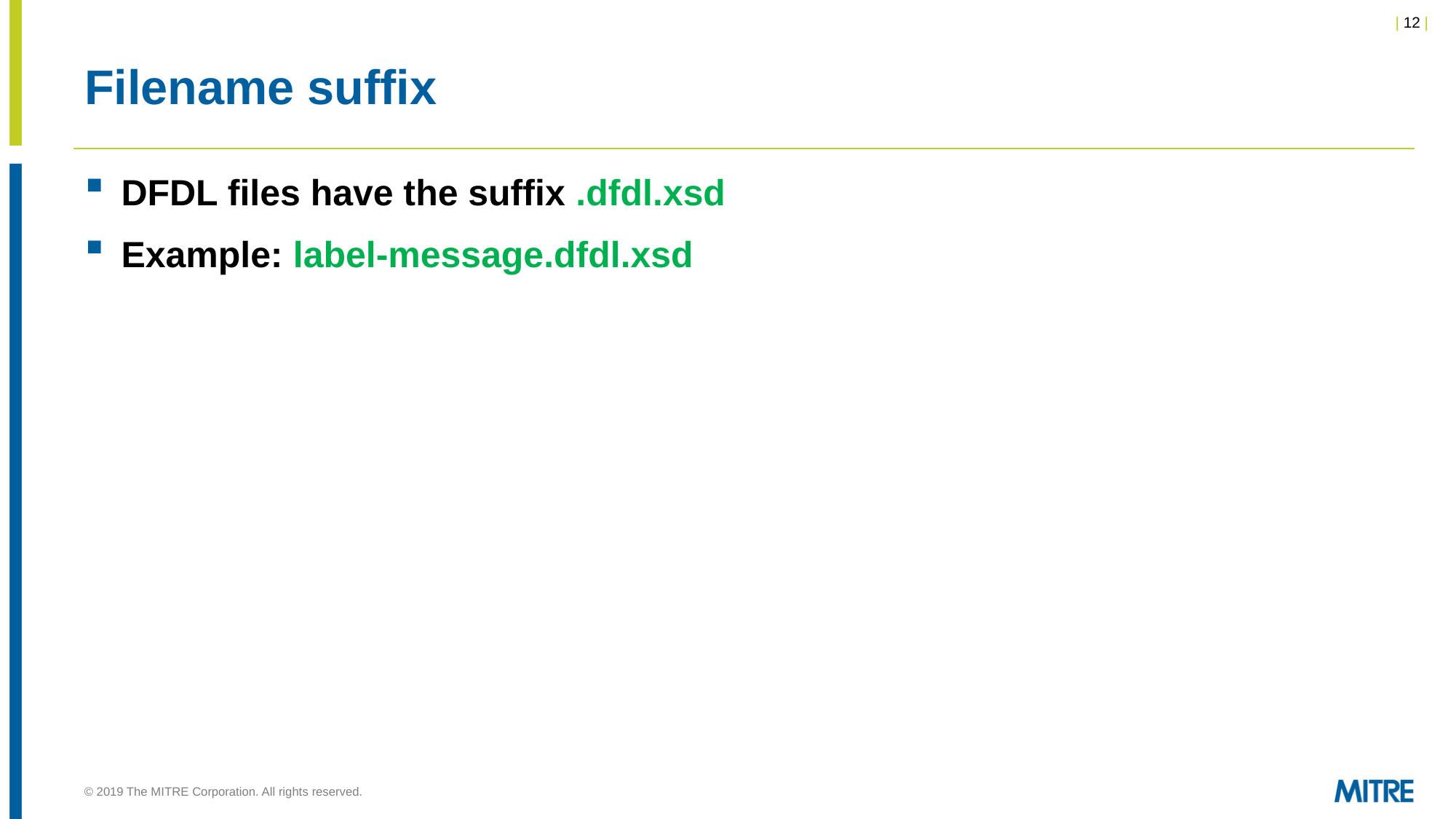

# Filename suffix
DFDL files have the suffix .dfdl.xsd
Example: label-message.dfdl.xsd
© 2019 The MITRE Corporation. All rights reserved.